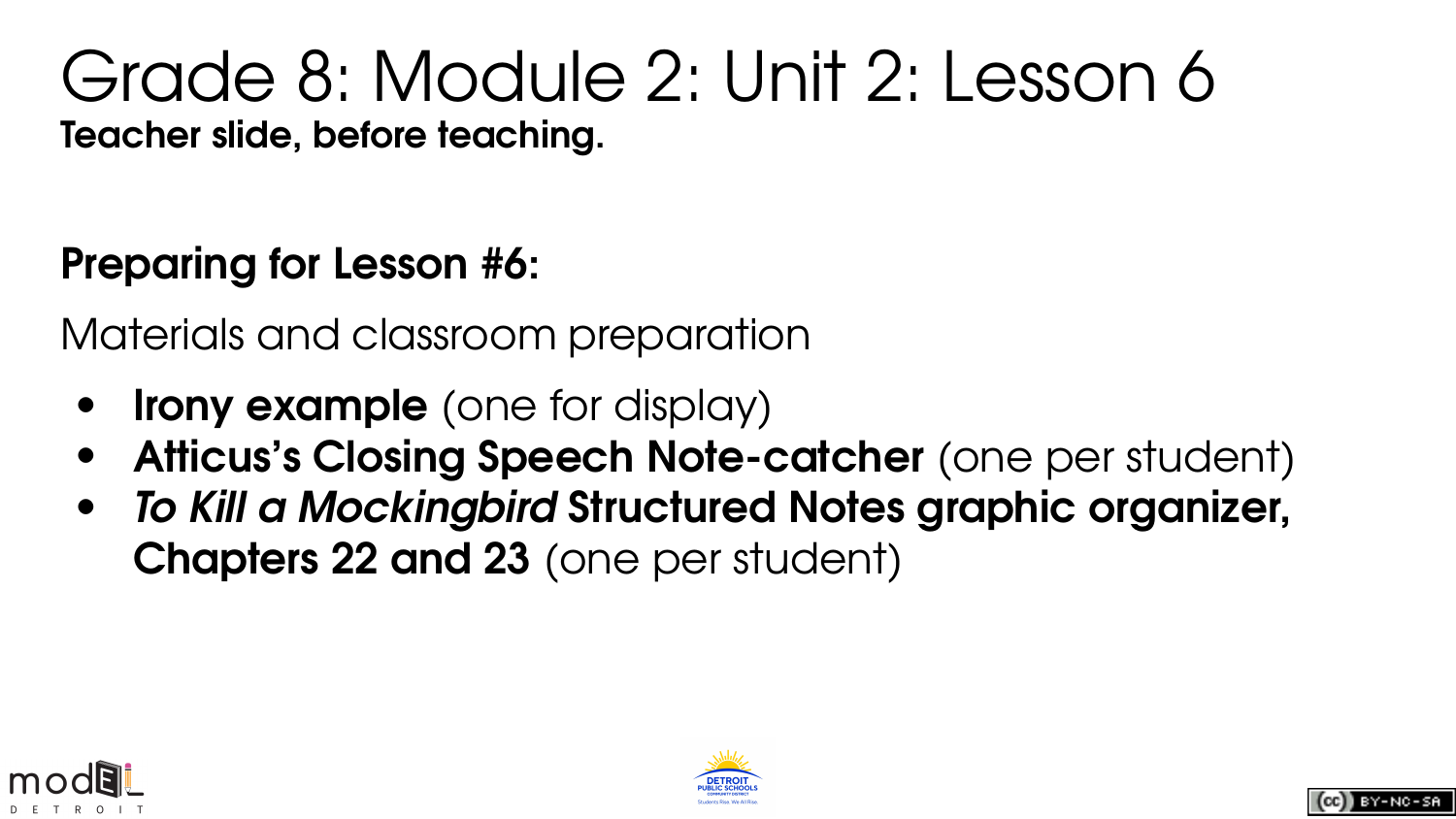

# Grade 8: Module 2: Unit 2: Lesson 6
Teacher slide, before teaching.
Preparing for Lesson #6:
Materials and classroom preparation
Irony example (one for display)
Atticus’s Closing Speech Note-catcher (one per student)
To Kill a Mockingbird Structured Notes graphic organizer, Chapters 22 and 23 (one per student)